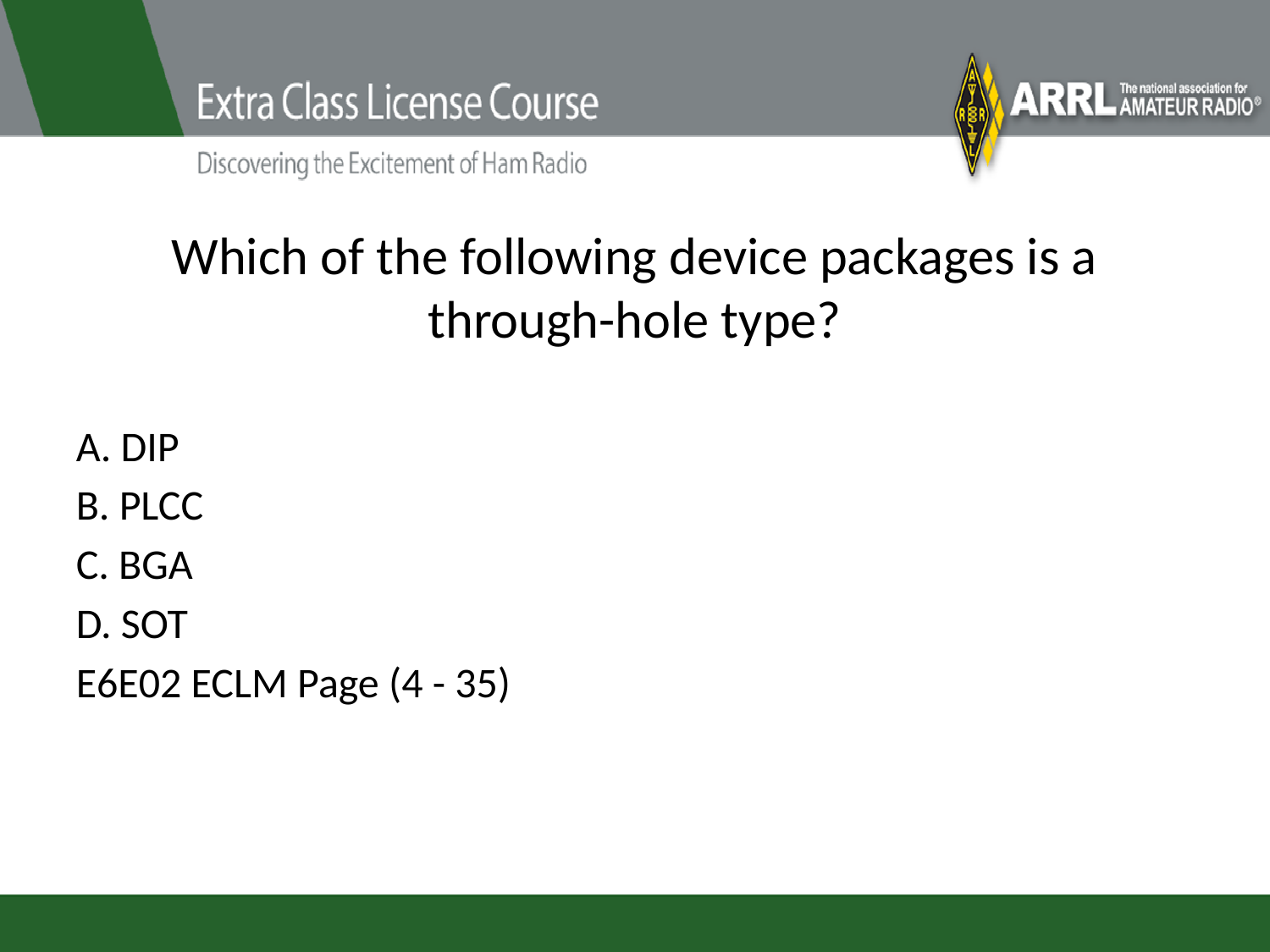

# Which of the following device packages is a through-hole type?
A. DIP
B. PLCC
C. BGA
D. SOT
E6E02 ECLM Page (4 - 35)